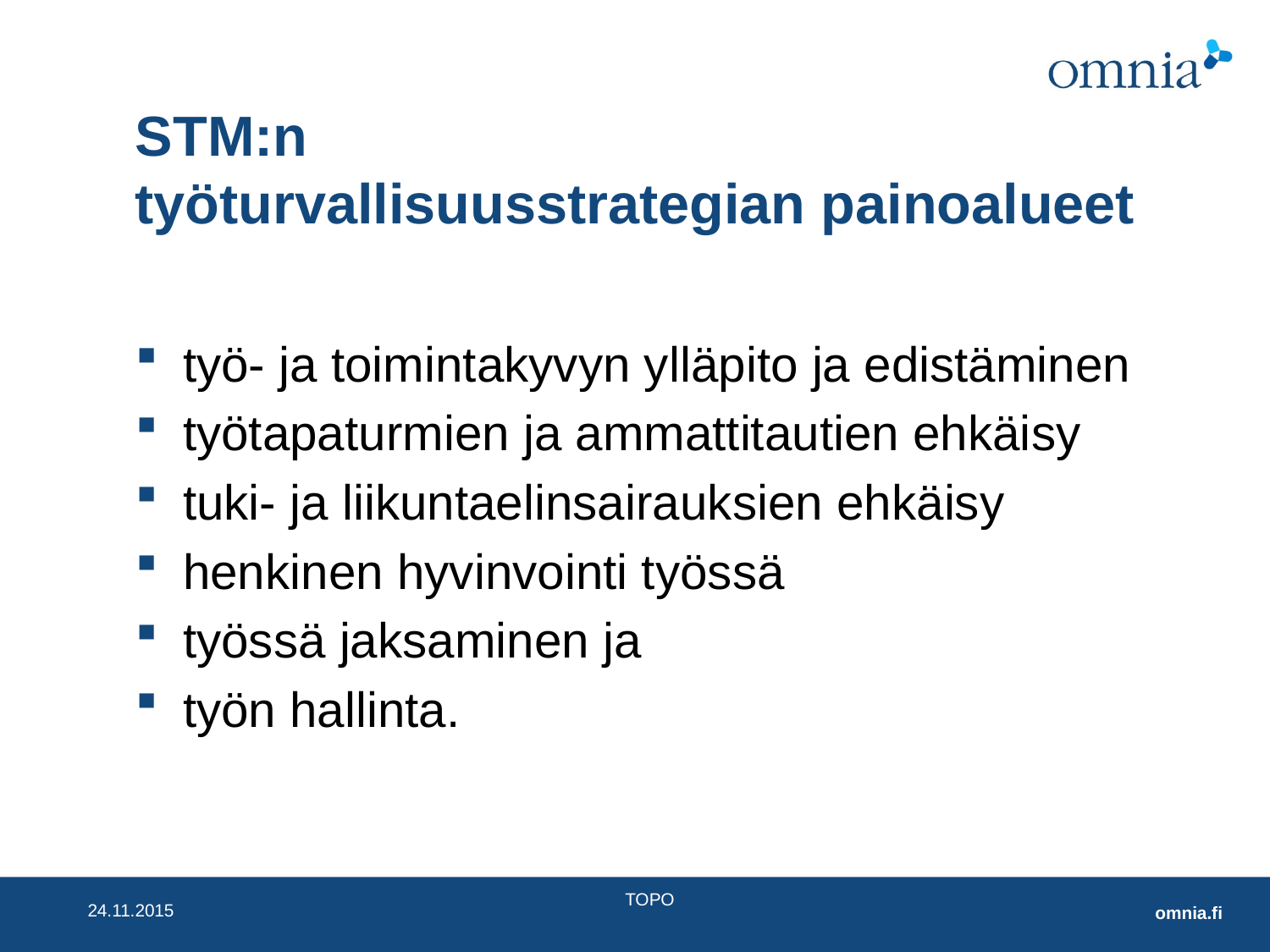

# STM:n työturvallisuusstrategian painoalueet
työ- ja toimintakyvyn ylläpito ja edistäminen
työtapaturmien ja ammattitautien ehkäisy
tuki- ja liikuntaelinsairauksien ehkäisy
henkinen hyvinvointi työssä
työssä jaksaminen ja
työn hallinta.

24.11.2015
TOPO